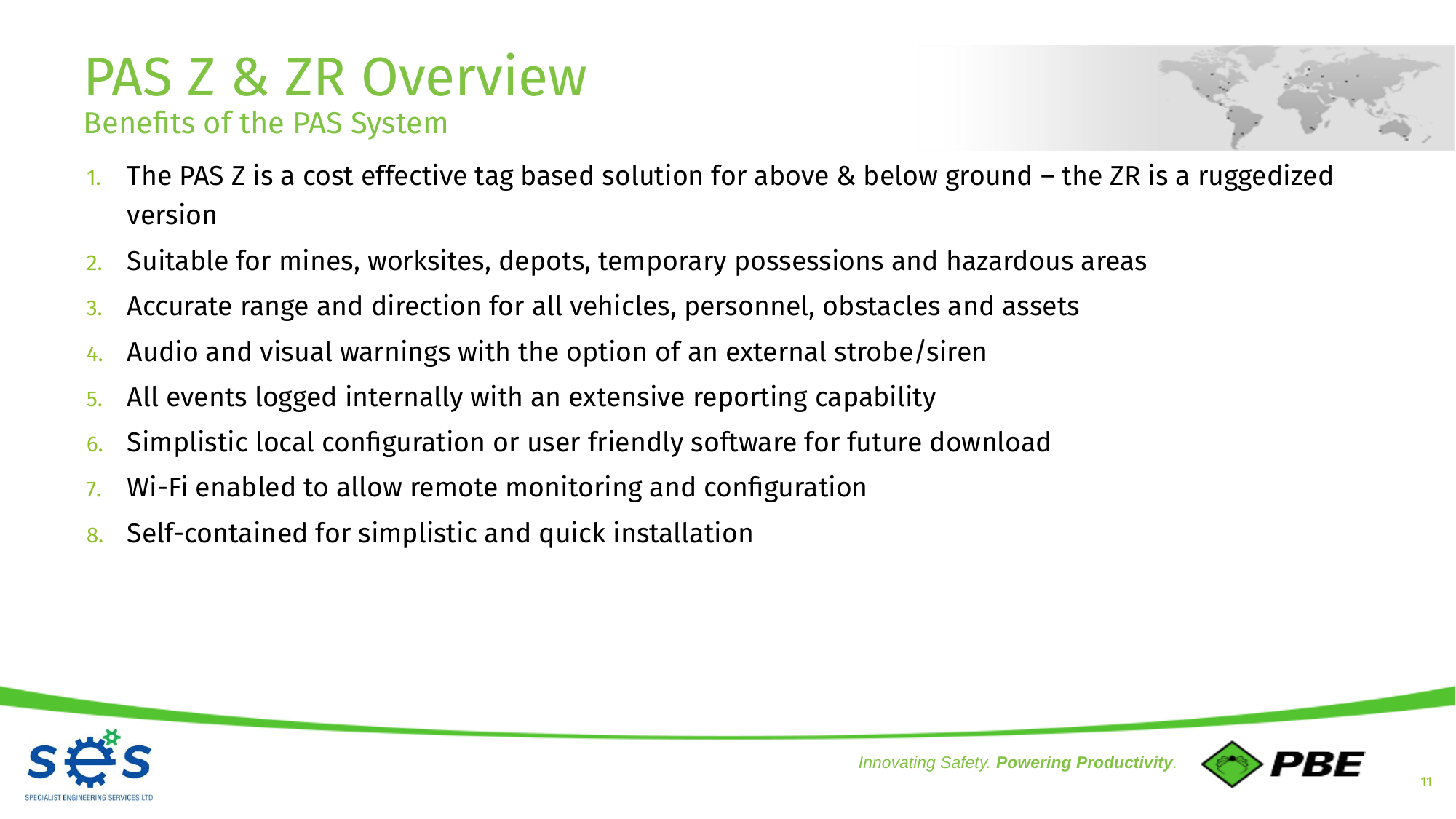

# PAS Z & ZR Overview Benefits of the PAS System
The PAS Z is a cost effective tag based solution for above & below ground – the ZR is a ruggedized version
Suitable for mines, worksites, depots, temporary possessions and hazardous areas
Accurate range and direction for all vehicles, personnel, obstacles and assets
Audio and visual warnings with the option of an external strobe/siren
All events logged internally with an extensive reporting capability
Simplistic local configuration or user friendly software for future download
Wi-Fi enabled to allow remote monitoring and configuration
Self-contained for simplistic and quick installation

11